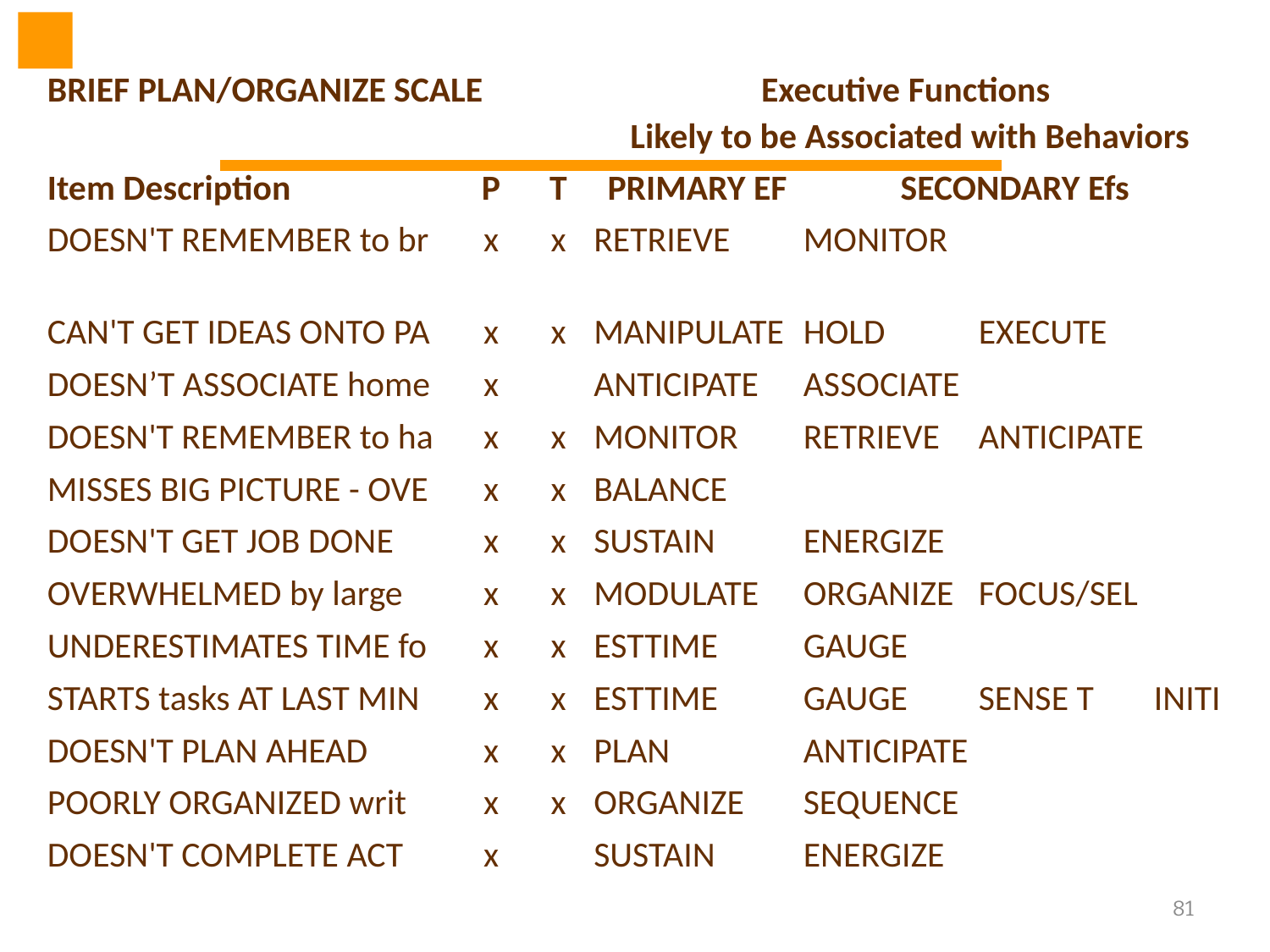

| BRIEF PLAN/ORGANIZE SCALE |  |  | Executive Functions |  |  |  |  |
| --- | --- | --- | --- | --- | --- | --- | --- |
|  |  |  | Likely to be Associated with Behaviors |  |  |  |  |
| Item Description | P | T | PRIMARY EF | SECONDARY Efs |  |  |  |
| DOESN'T REMEMBER to br | x | x | RETRIEVE | MONITOR |  |  |  |
| CAN'T GET IDEAS ONTO PA | x | x | MANIPULATE | HOLD | EXECUTE |  |  |
| DOESN’T ASSOCIATE home | x |  | ANTICIPATE | ASSOCIATE |  |  |  |
| DOESN'T REMEMBER to ha | x | x | MONITOR | RETRIEVE | ANTICIPATE |  |  |
| MISSES BIG PICTURE - OVE | x | x | BALANCE |  |  |  |  |
| DOESN'T GET JOB DONE | x | x | SUSTAIN | ENERGIZE |  |  |  |
| OVERWHELMED by large | x | x | MODULATE | ORGANIZE | FOCUS/SEL |  |  |
| UNDERESTIMATES TIME fo | x | x | ESTTIME | GAUGE |  |  |  |
| STARTS tasks AT LAST MIN | x | x | ESTTIME | GAUGE | SENSE T |  | INITI |
| DOESN'T PLAN AHEAD | x | x | PLAN | ANTICIPATE |  |  |  |
| POORLY ORGANIZED writ | x | x | ORGANIZE | SEQUENCE |  |  |  |
| DOESN'T COMPLETE ACT | x |  | SUSTAIN | ENERGIZE |  |  |  |
81